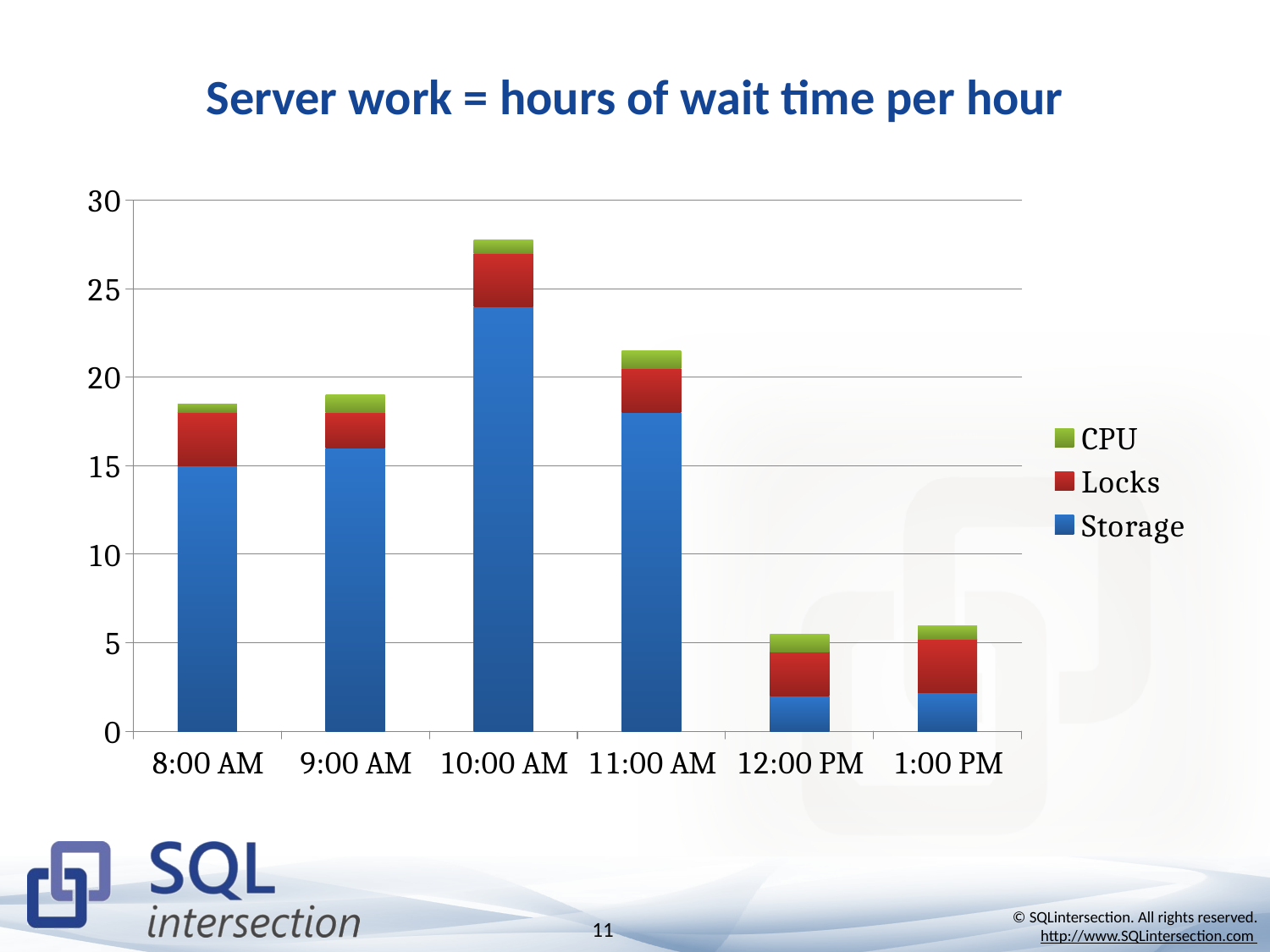

# Server work = hours of wait time per hour

### Chart

| Category | Storage | Locks | CPU |
|---|---|---|---|
| 0.33333333333333298 | 15.0 | 3.0 | 0.5 |
| 0.375 | 16.0 | 2.0 | 1.0 |
| 0.41666666666666702 | 24.0 | 3.0 | 0.75 |
| 0.45833333333333298 | 18.0 | 2.5 | 1.0 |
| 0.5 | 2.0 | 2.5 | 1.0 |
| 0.54166666666666696 | 2.2 | 3.0 | 0.75 |